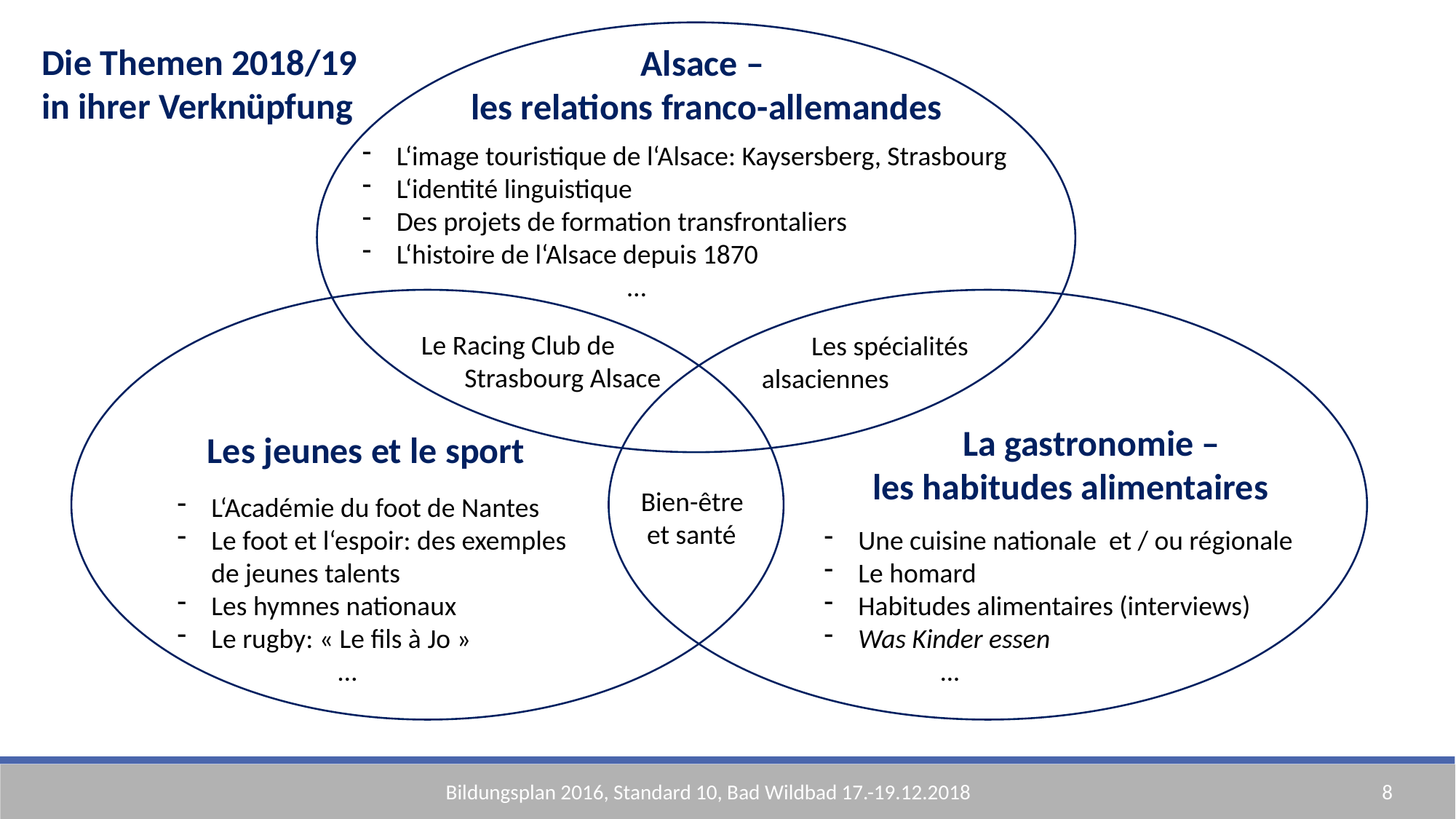

Die Themen 2018/19 in ihrer Verknüpfung
Alsace –
les relations franco-allemandes
L‘image touristique de l‘Alsace: Kaysersberg, Strasbourg
L‘identité linguistique
Des projets de formation transfrontaliers
L‘histoire de l‘Alsace depuis 1870
                                           …

Le Racing Club de
       Strasbourg Alsace
             Les spécialités
     alsaciennes
           La gastronomie –
les habitudes alimentaires
Les jeunes et le sport
Bien-être
 et santé
L‘Académie du foot de Nantes
Le foot et l‘espoir: des exemples de jeunes talents
Les hymnes nationaux
Le rugby: « Le fils à Jo »
                          …
Une cuisine nationale  et / ou régionale
Le homard
Habitudes alimentaires (interviews)
Was Kinder essen
                   …